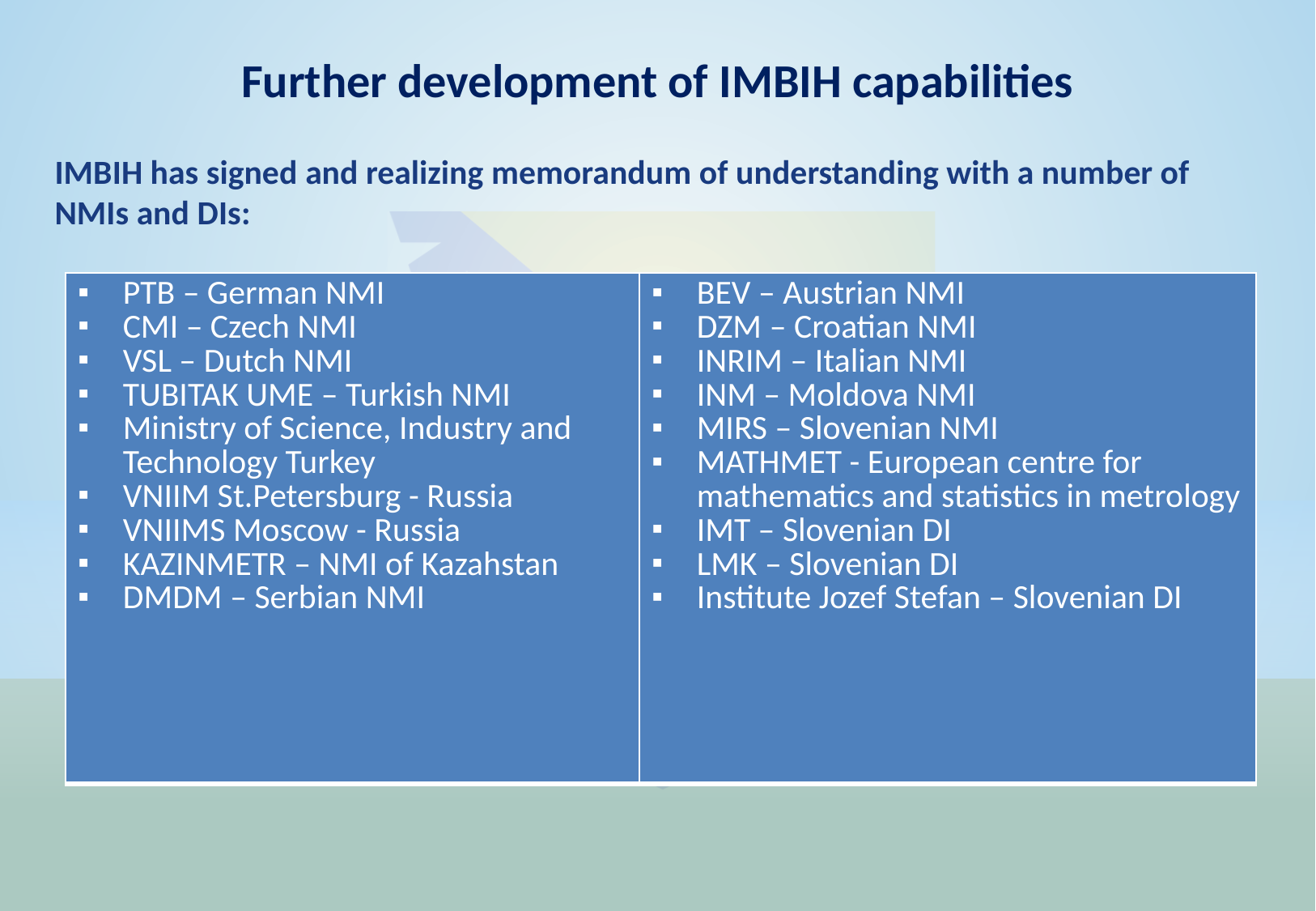

Further development of IMBIH capabilities
IMBIH has signed and realizing memorandum of understanding with a number of NMIs and DIs:
| PTB – German NMI CMI – Czech NMI VSL – Dutch NMI TUBITAK UME – Turkish NMI Ministry of Science, Industry and Technology Turkey VNIIM St.Petersburg - Russia VNIIMS Moscow - Russia KAZINMETR – NMI of Kazahstan DMDM – Serbian NMI | BEV – Austrian NMI DZM – Croatian NMI INRIM – Italian NMI INM – Moldova NMI MIRS – Slovenian NMI MATHMET - European centre for mathematics and statistics in metrology IMT – Slovenian DI LMK – Slovenian DI Institute Jozef Stefan – Slovenian DI |
| --- | --- |